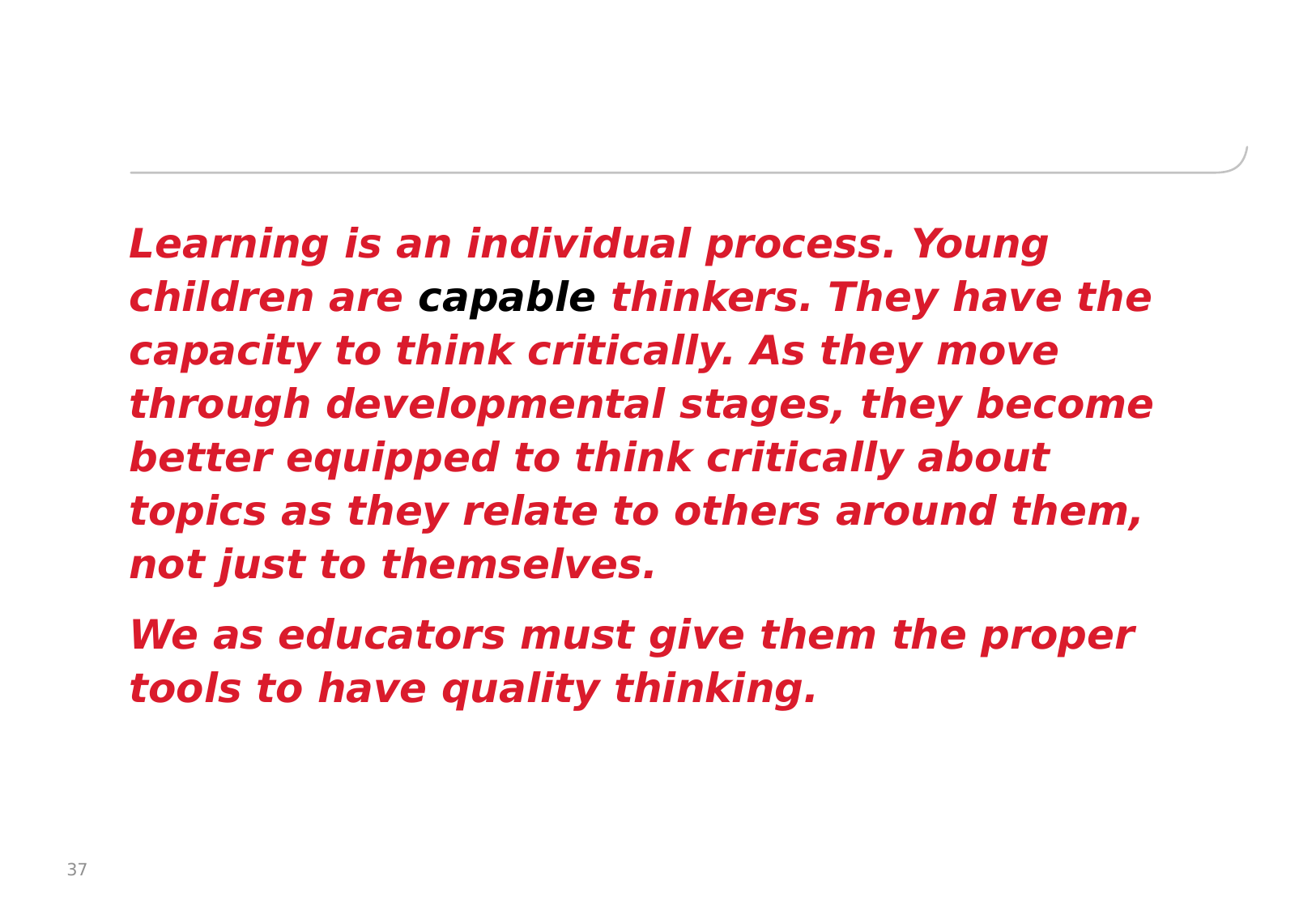

#
Learning is an individual process. Young children are capable thinkers. They have the capacity to think critically. As they move through developmental stages, they become better equipped to think critically about topics as they relate to others around them, not just to themselves.
We as educators must give them the proper tools to have quality thinking.

37